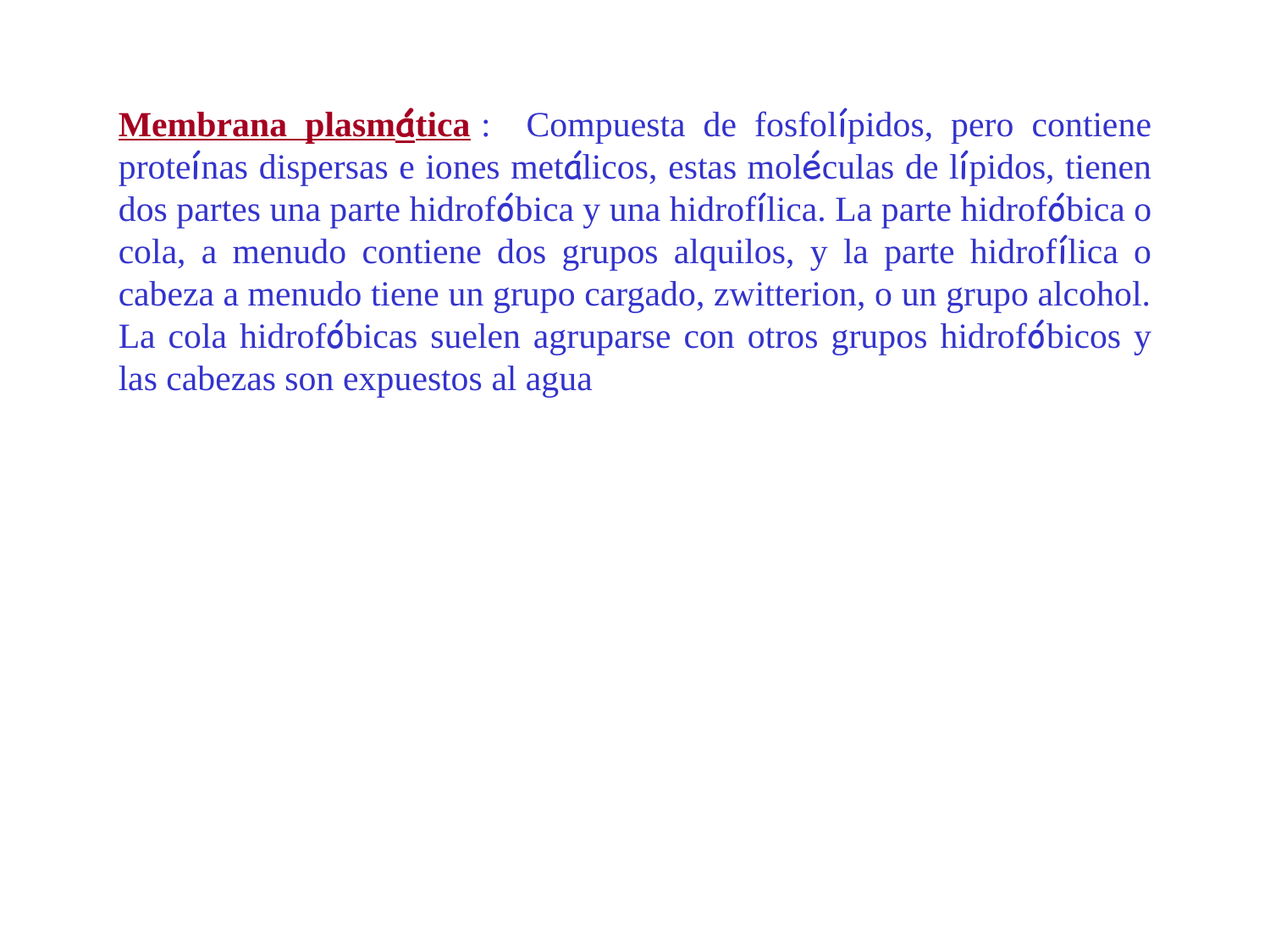

Membrana plasmática :  Compuesta de fosfolípidos, pero contiene proteínas dispersas e iones metálicos, estas moléculas de lípidos, tienen dos partes una parte hidrofóbica y una hidrofílica. La parte hidrofóbica o cola, a menudo contiene dos grupos alquilos, y la parte hidrofílica o cabeza a menudo tiene un grupo cargado, zwitterion, o un grupo alcohol. La cola hidrofóbicas suelen agruparse con otros grupos hidrofóbicos y las cabezas son expuestos al agua